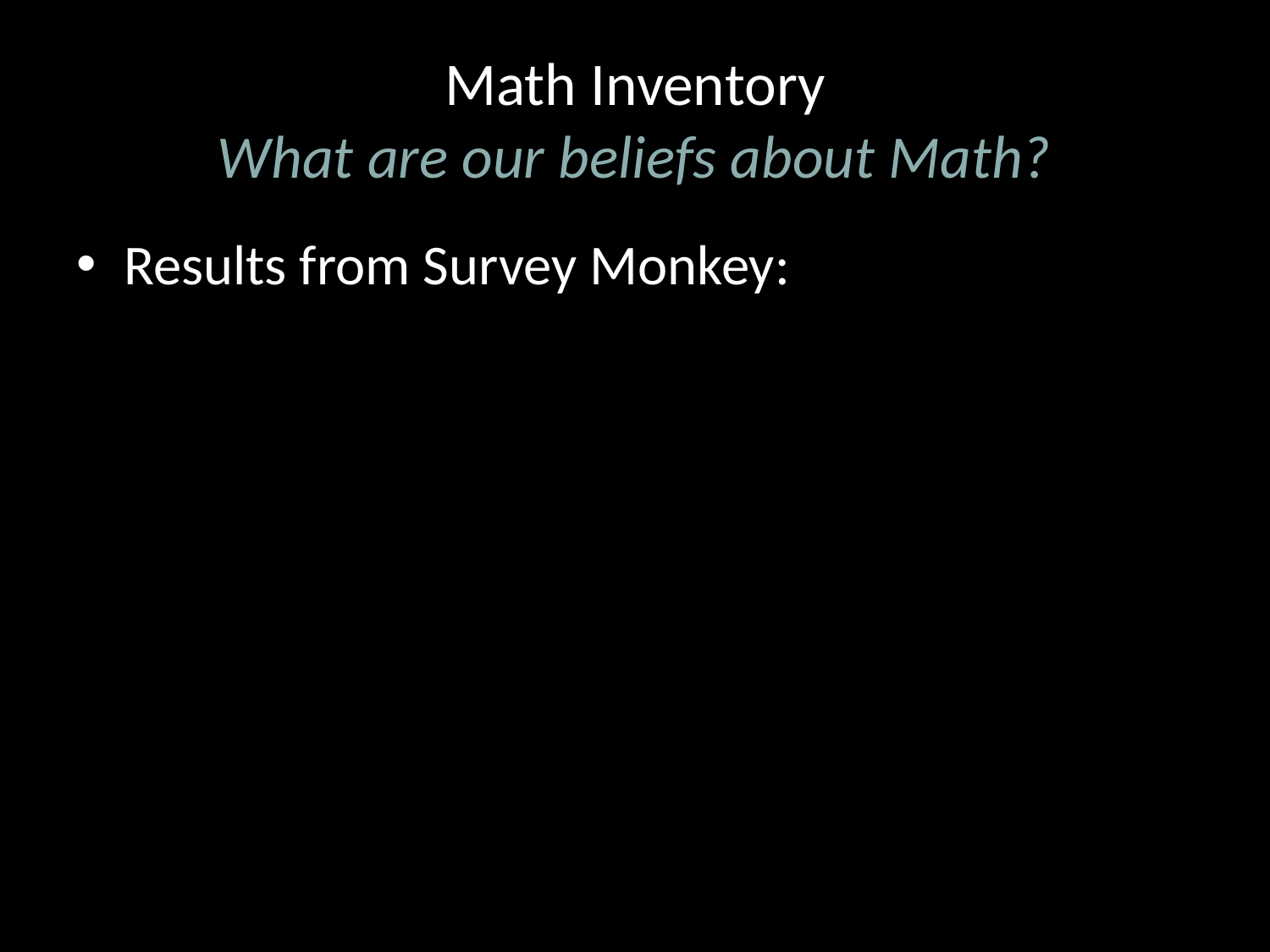

# Math Inventory What are our beliefs about Math?
Results from Survey Monkey: